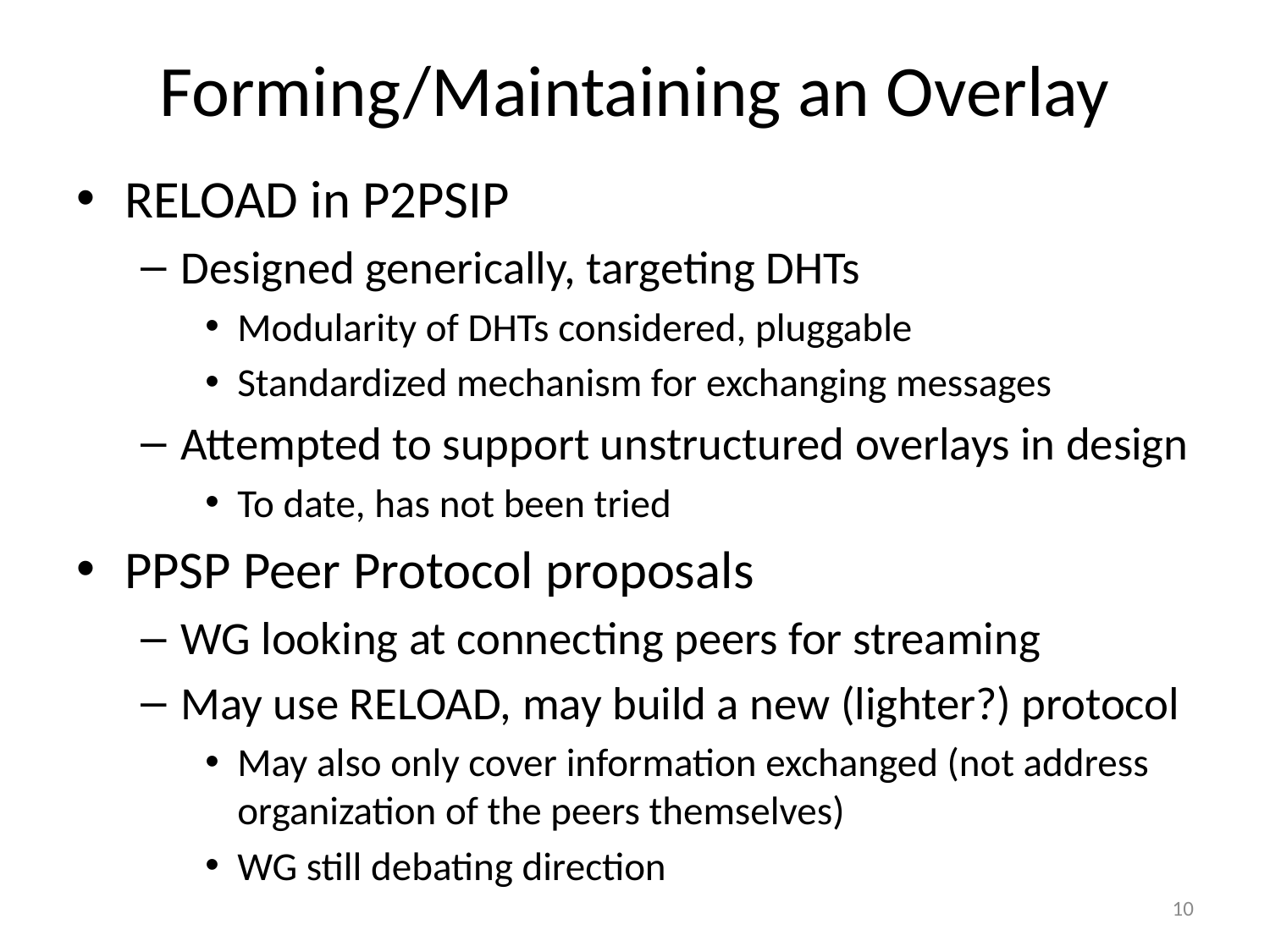

# Forming/Maintaining an Overlay
RELOAD in P2PSIP
Designed generically, targeting DHTs
Modularity of DHTs considered, pluggable
Standardized mechanism for exchanging messages
Attempted to support unstructured overlays in design
To date, has not been tried
PPSP Peer Protocol proposals
WG looking at connecting peers for streaming
May use RELOAD, may build a new (lighter?) protocol
May also only cover information exchanged (not address organization of the peers themselves)
WG still debating direction

10